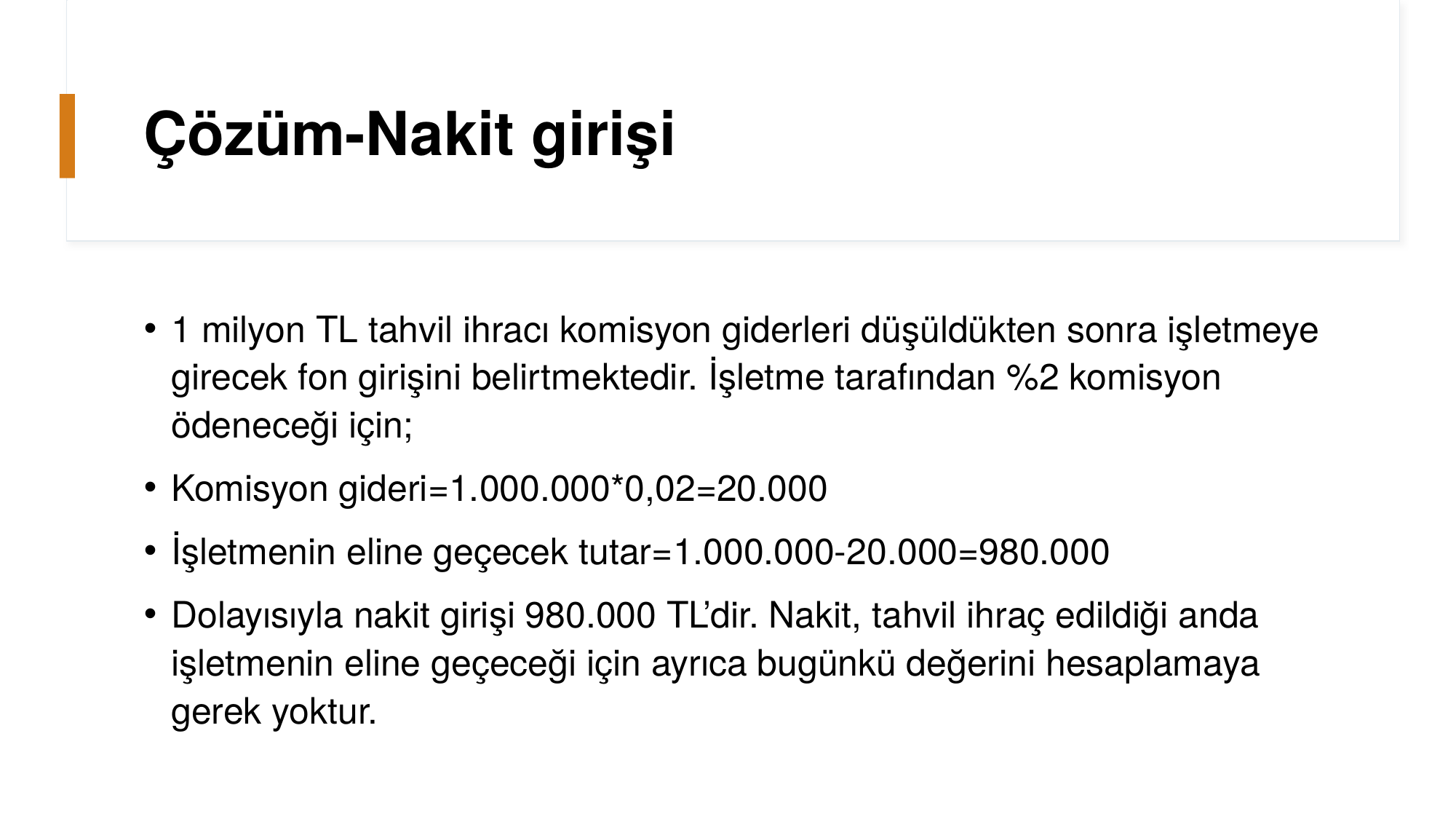

# Çözüm-Nakit girişi
1 milyon TL tahvil ihracı komisyon giderleri düşüldükten sonra işletmeye girecek fon girişini belirtmektedir. İşletme tarafından %2 komisyon ödeneceği için;
Komisyon gideri=1.000.000*0,02=20.000
İşletmenin eline geçecek tutar=1.000.000-20.000=980.000
Dolayısıyla nakit girişi 980.000 TL’dir. Nakit, tahvil ihraç edildiği anda işletmenin eline geçeceği için ayrıca bugünkü değerini hesaplamaya gerek yoktur.